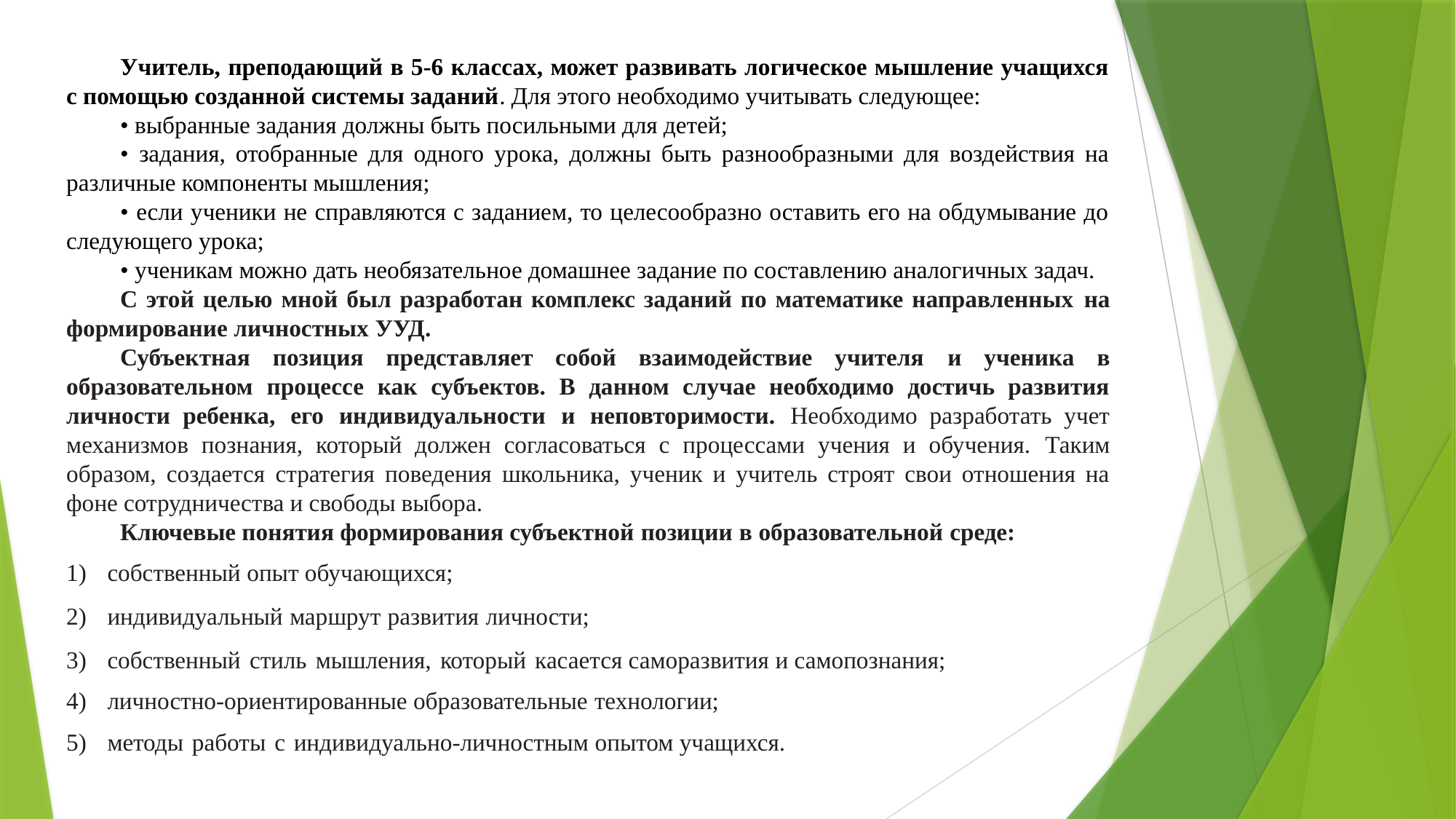

Учитель, преподающий в 5-6 классах, может развивать логическое мышление учащихся с помощью созданной системы заданий. Для этого необходимо учитывать следующее:
• выбранные задания должны быть посильными для детей;
• задания, отобранные для одного урока, должны быть разнообразными для воздействия на различные компоненты мышления;
• если ученики не справляются с заданием, то целесообразно оставить его на обдумывание до следующего урока;
• ученикам можно дать необязательное домашнее задание по составлению аналогичных задач.
С этой целью мной был разработан комплекс заданий по математике направленных на формирование личностных УУД.
Субъектная позиция представляет собой взаимодействие учителя и ученика в образовательном процессе как субъектов. В данном случае необходимо достичь развития личности ребенка, его индивидуальности и неповторимости. Необходимо разработать учет механизмов познания, который должен согласоваться с процессами учения и обучения. Таким образом, создается стратегия поведения школьника, ученик и учитель строят свои отношения на фоне сотрудничества и свободы выбора.
Ключевые понятия формирования субъектной позиции в образовательной среде:
собственный опыт обучающихся;
индивидуальный маршрут развития личности;
собственный стиль мышления, который касается саморазвития и самопознания;
личностно-ориентированные образовательные технологии;
методы работы с индивидуально-личностным опытом учащихся.